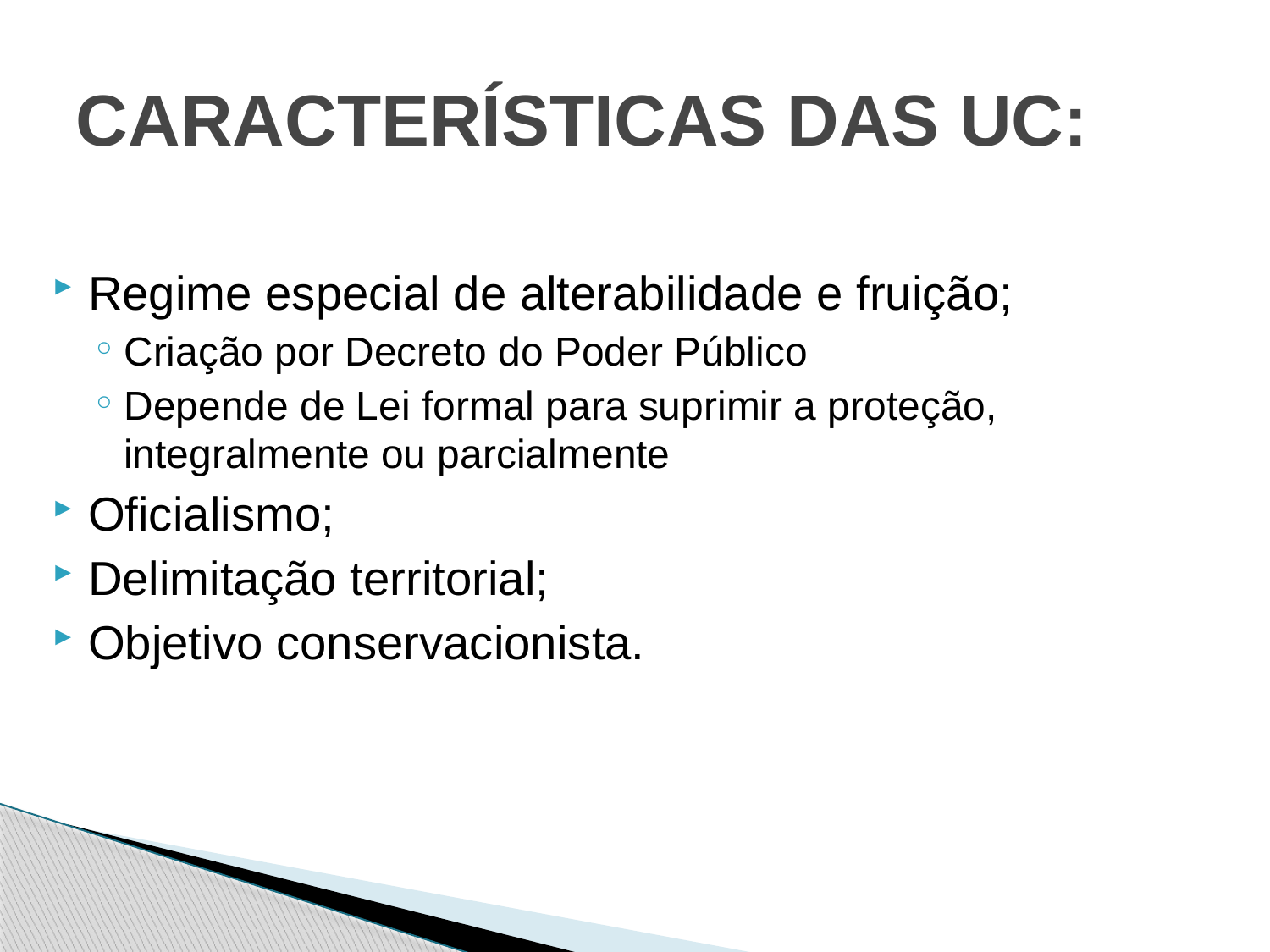

# CARACTERÍSTICAS DAS UC:
Regime especial de alterabilidade e fruição;
Criação por Decreto do Poder Público
Depende de Lei formal para suprimir a proteção, integralmente ou parcialmente
Oficialismo;
Delimitação territorial;
Objetivo conservacionista.